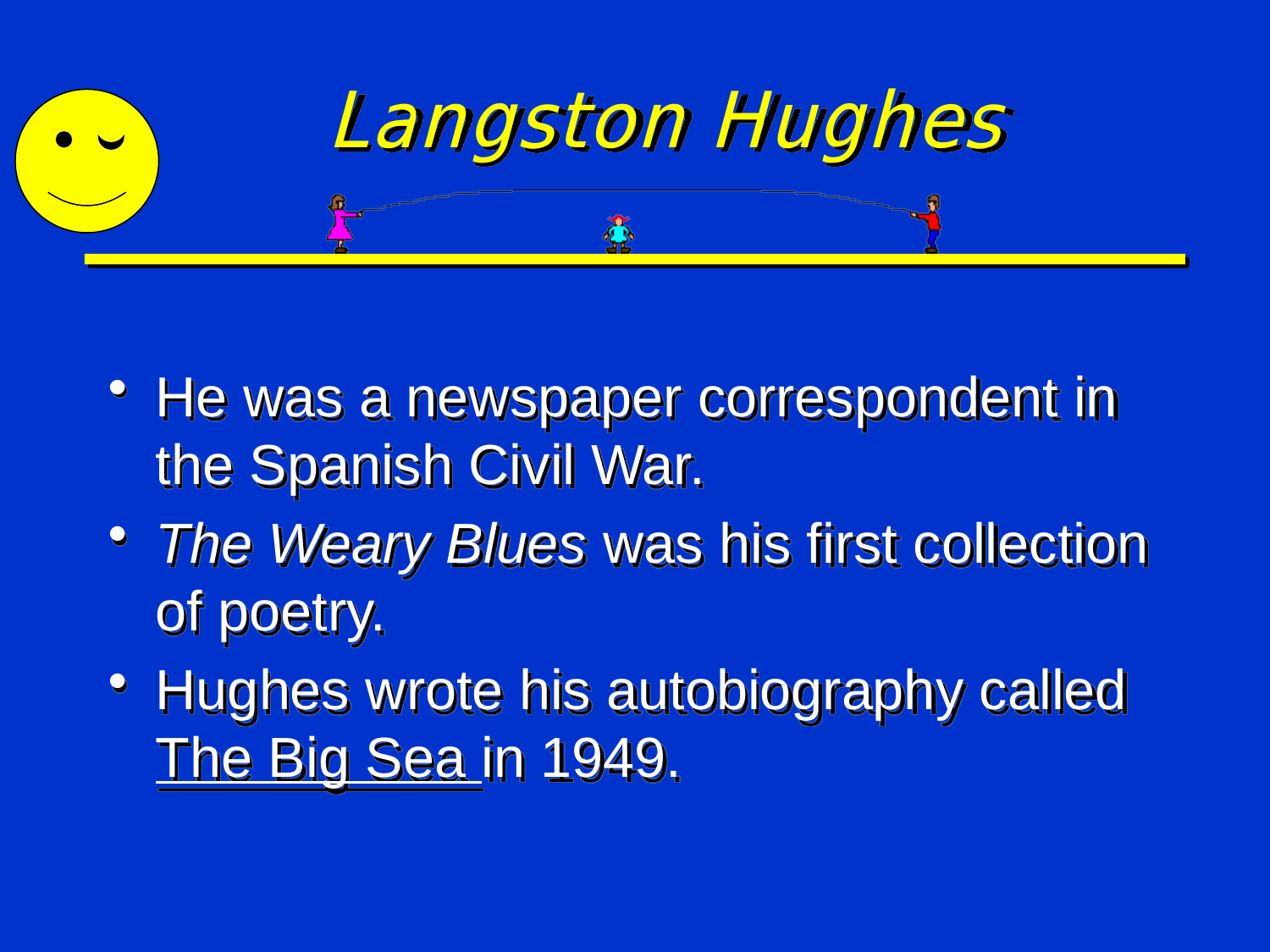

# Langston Hughes

He was a newspaper correspondent in the Spanish Civil War.
The Weary Blues was his first collection of poetry.
Hughes wrote his autobiography called The Big Sea in 1949.